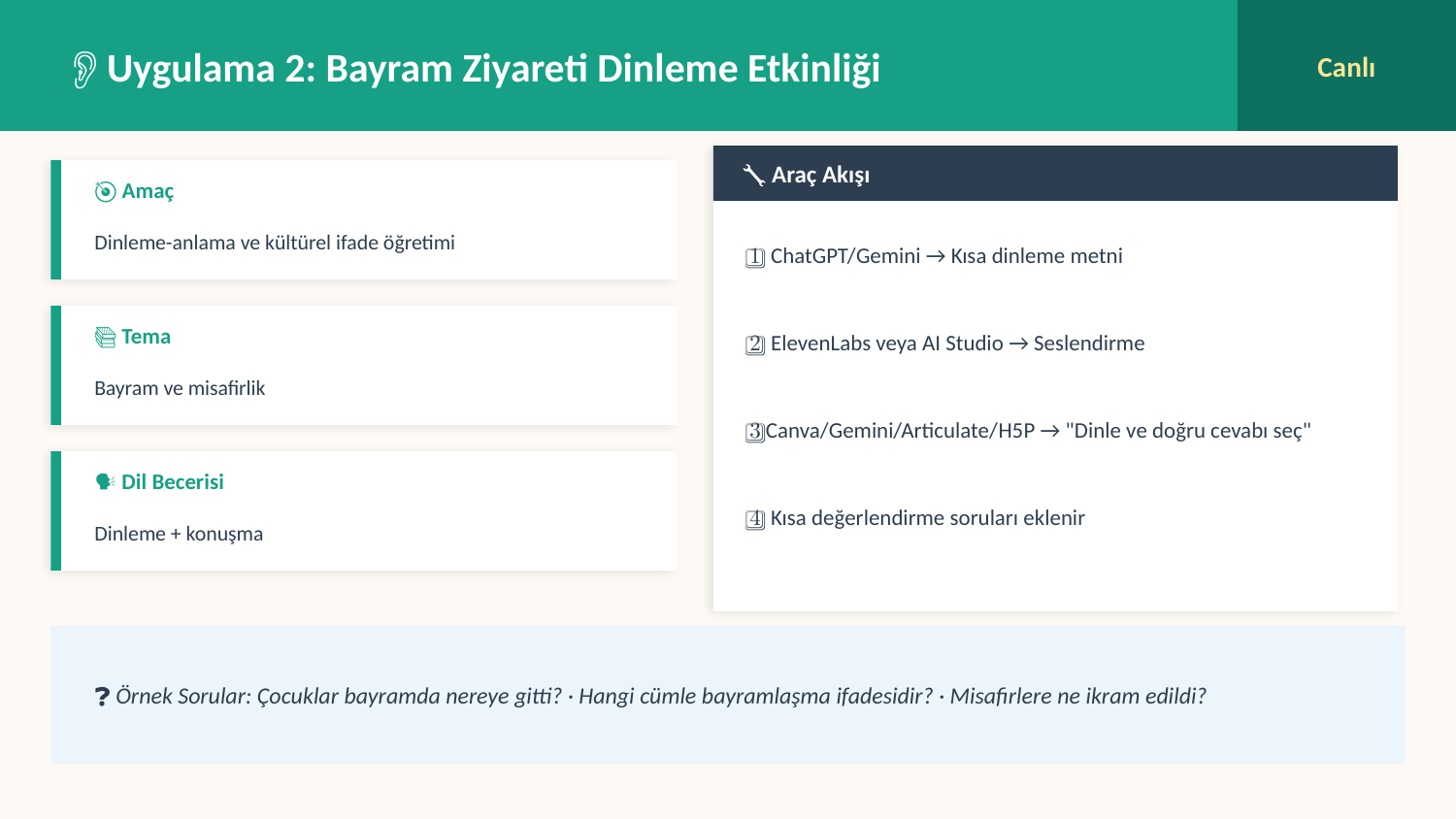

👂 Uygulama 2: Bayram Ziyareti Dinleme Etkinliği

Canlı

🔧 Araç Akışı

🎯 Amaç
Dinleme-anlama ve kültürel ifade öğretimi
1️⃣  ChatGPT/Gemini → Kısa dinleme metni

2️⃣  ElevenLabs veya AI Studio → Seslendirme
📚 Tema
Bayram ve misafirlik
3️⃣ Canva/Gemini/Articulate/H5P → "Dinle ve doğru cevabı seç"

🗣️ Dil Becerisi
4️⃣  Kısa değerlendirme soruları eklenir
Dinleme + konuşma

❓ Örnek Sorular: Çocuklar bayramda nereye gitti? · Hangi cümle bayramlaşma ifadesidir? · Misafirlere ne ikram edildi?